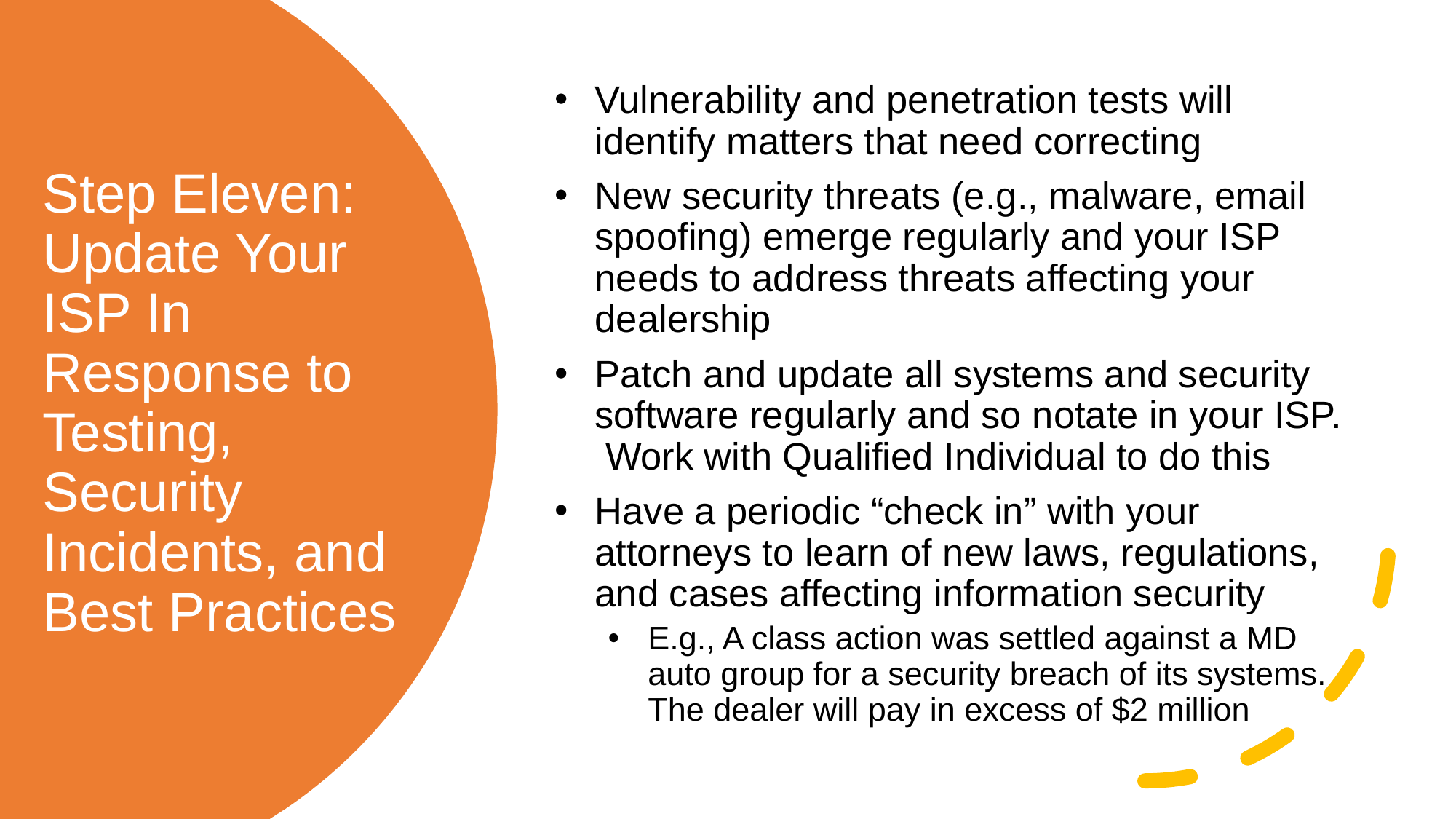

Vulnerability and penetration tests will  identify matters that need correcting
New security threats (e.g., malware, email spoofing) emerge regularly and your ISP needs to address threats affecting your dealership
Patch and update all systems and security software regularly and so notate in your ISP.  Work with Qualified Individual to do this
Have a periodic “check in” with your attorneys to learn of new laws, regulations, and cases affecting information security
E.g., A class action was settled against a MD auto group for a security breach of its systems.  The dealer will pay in excess of $2 million
# Step Eleven: Update Your ISP In Response to Testing, Security Incidents, and Best Practices